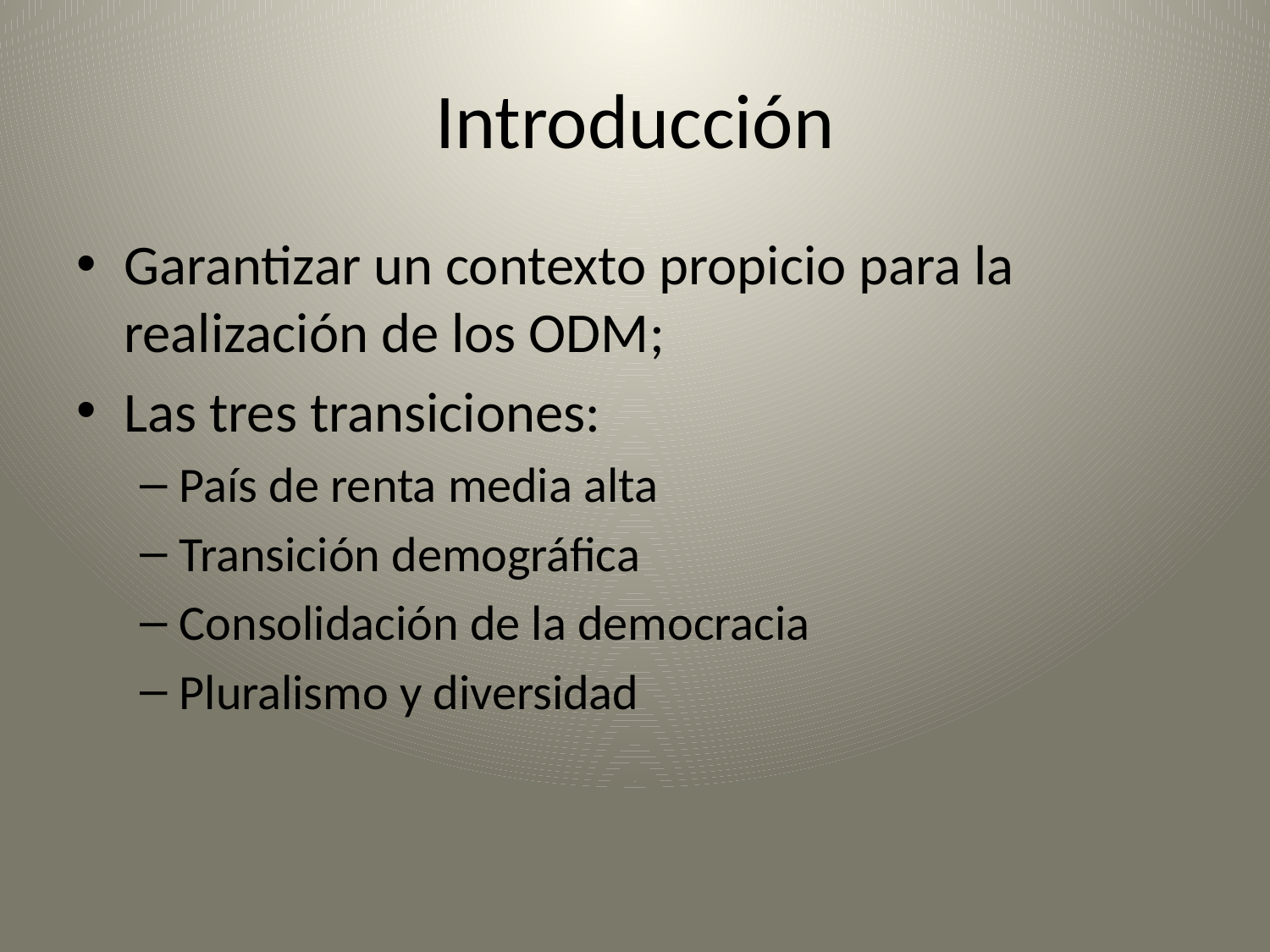

# Introducción
Garantizar un contexto propicio para la realización de los ODM;
Las tres transiciones:
País de renta media alta
Transición demográfica
Consolidación de la democracia
Pluralismo y diversidad